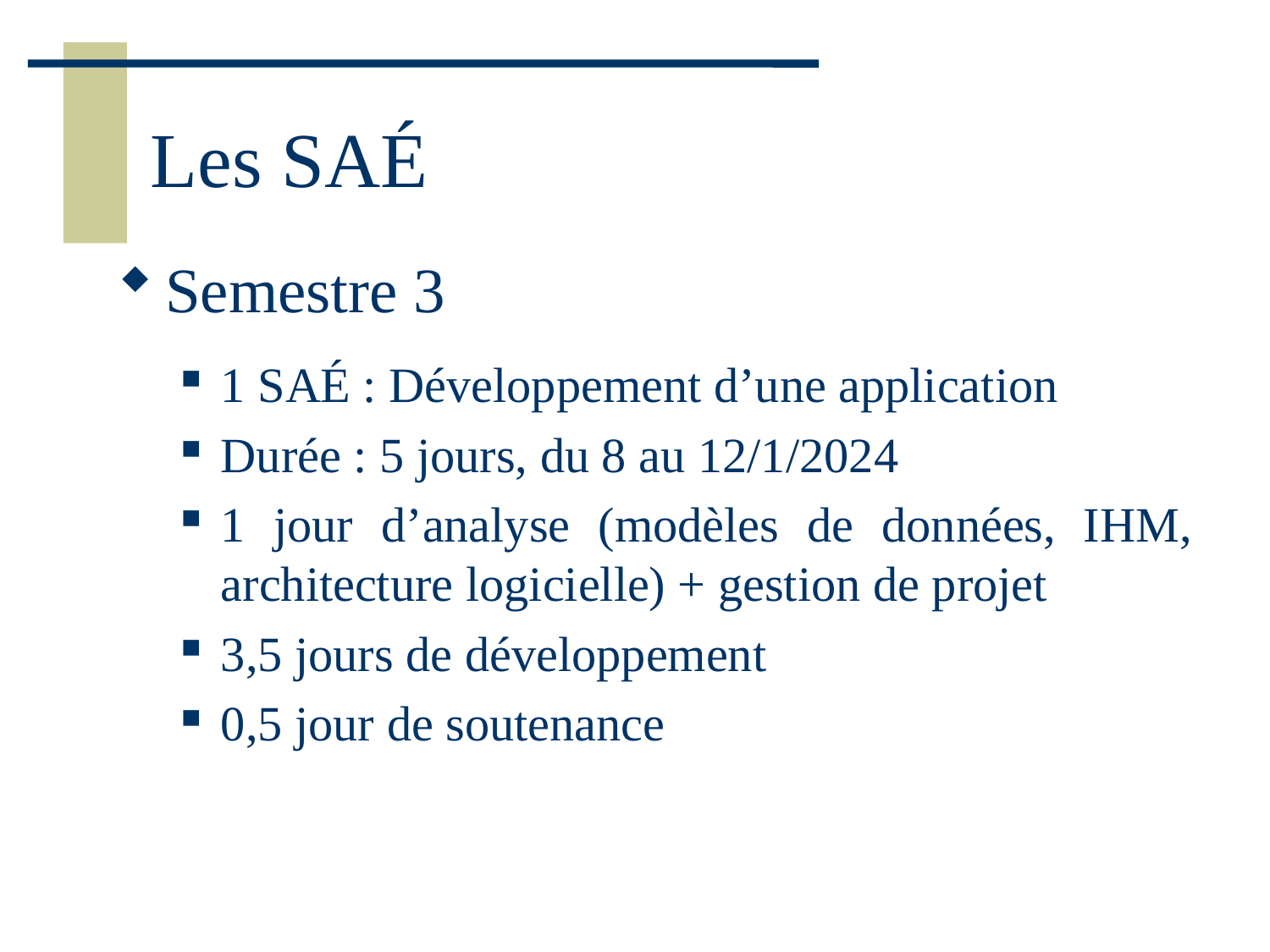

# Les SAÉ
Semestre 3

1 SAÉ : Développement d’une application
Durée : 5 jours, du 8 au 12/1/2024
1 jour d’analyse (modèles de données, IHM, architecture logicielle) + gestion de projet
3,5 jours de développement
0,5 jour de soutenance